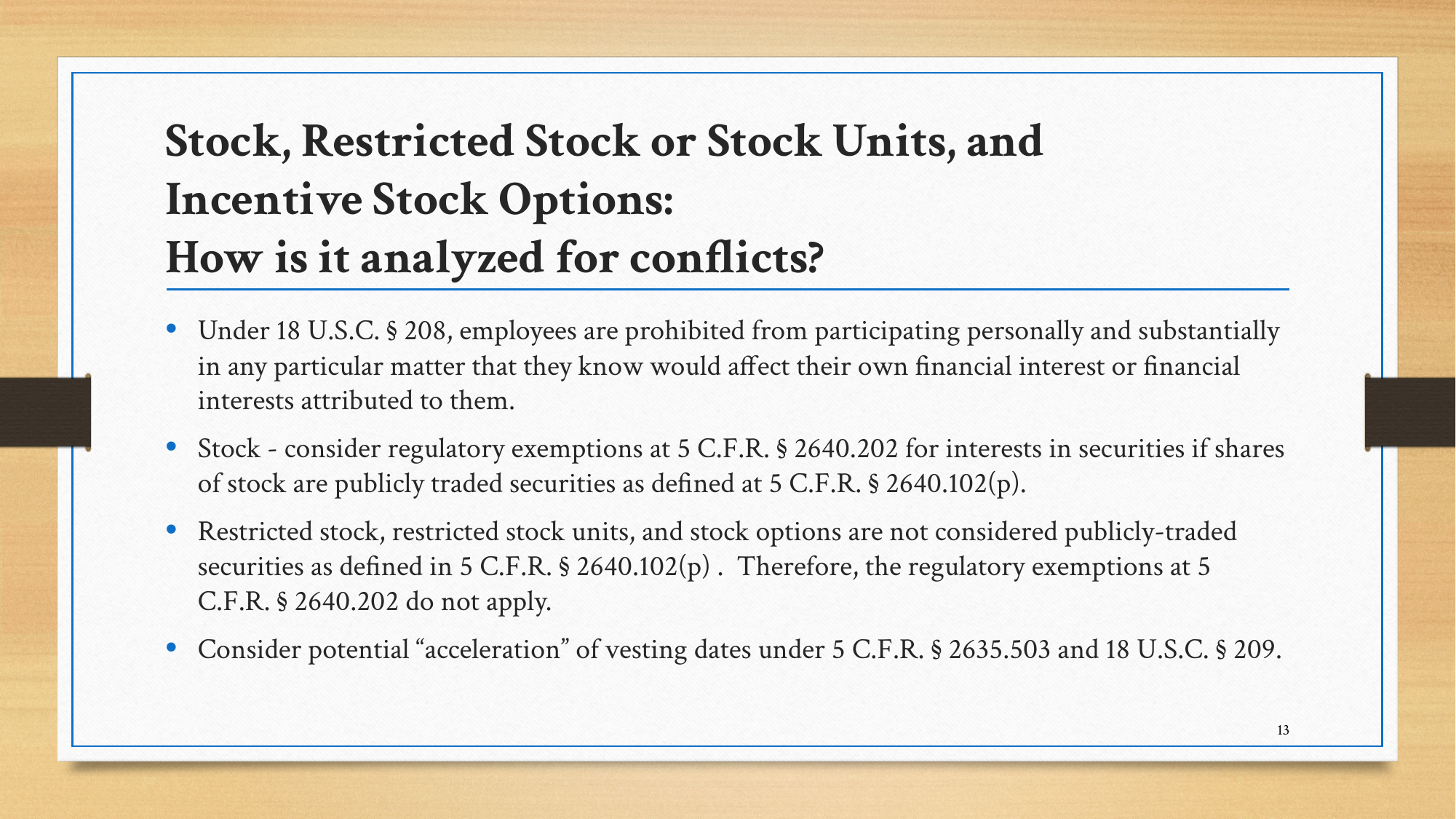

# Stock, Restricted Stock or Stock Units, and Incentive Stock Options: How is it analyzed for conflicts?
Under 18 U.S.C. § 208, employees are prohibited from participating personally and substantially in any particular matter that they know would affect their own financial interest or financial interests attributed to them.
Stock - consider regulatory exemptions at 5 C.F.R. § 2640.202 for interests in securities if shares of stock are publicly traded securities as defined at 5 C.F.R. § 2640.102(p).
Restricted stock, restricted stock units, and stock options are not considered publicly-traded securities as defined in 5 C.F.R. § 2640.102(p) .  Therefore, the regulatory exemptions at 5 C.F.R. § 2640.202 do not apply.
Consider potential “acceleration” of vesting dates under 5 C.F.R. § 2635.503 and 18 U.S.C. § 209.
13